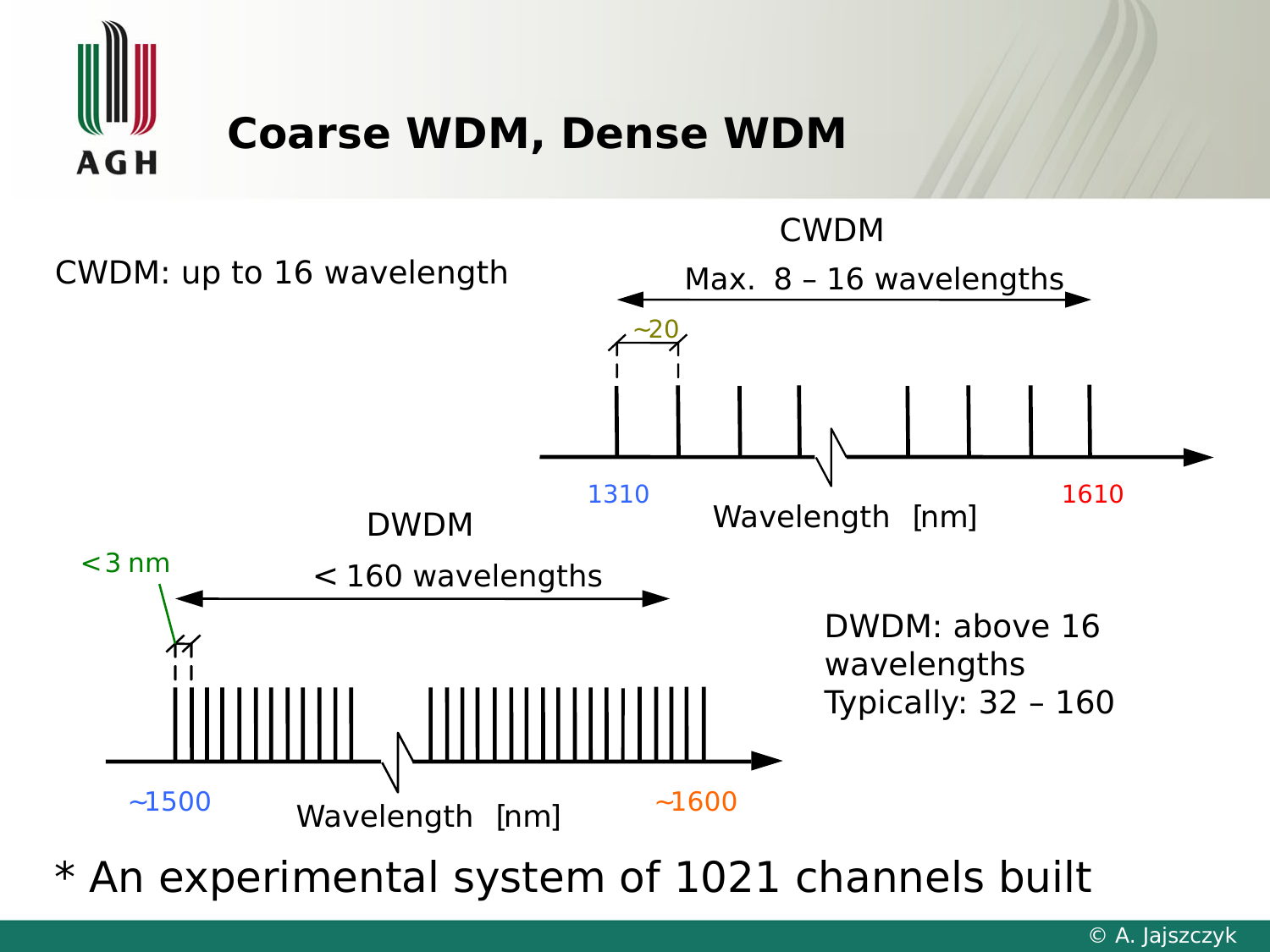

# Coarse WDM, Dense WDM
CWDM
CWDM: up to 16 wavelength
 Max.
8
–

16 wavelengths

~
20

1310
1610
Wavelength
[
nm
]
DWDM
<
3
nm
<
160 wavelengths

DWDM: above 16 wavelengths
Typically: 32 – 160

~
1500
~
1600
Wavelength
[
nm
]
* An experimental system of 1021 channels built